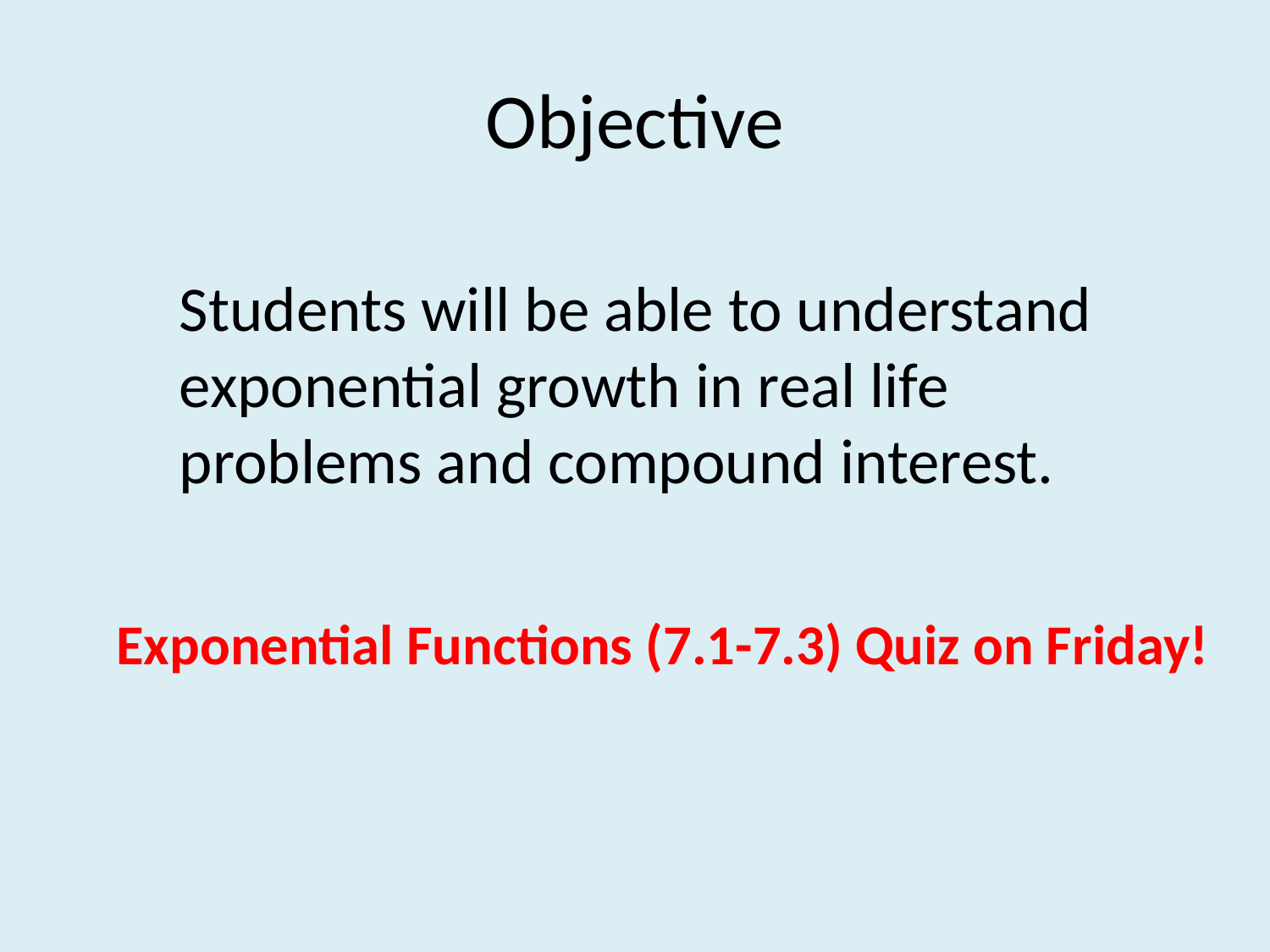

# Objective
Students will be able to understand exponential growth in real life problems and compound interest.
Exponential Functions (7.1-7.3) Quiz on Friday!